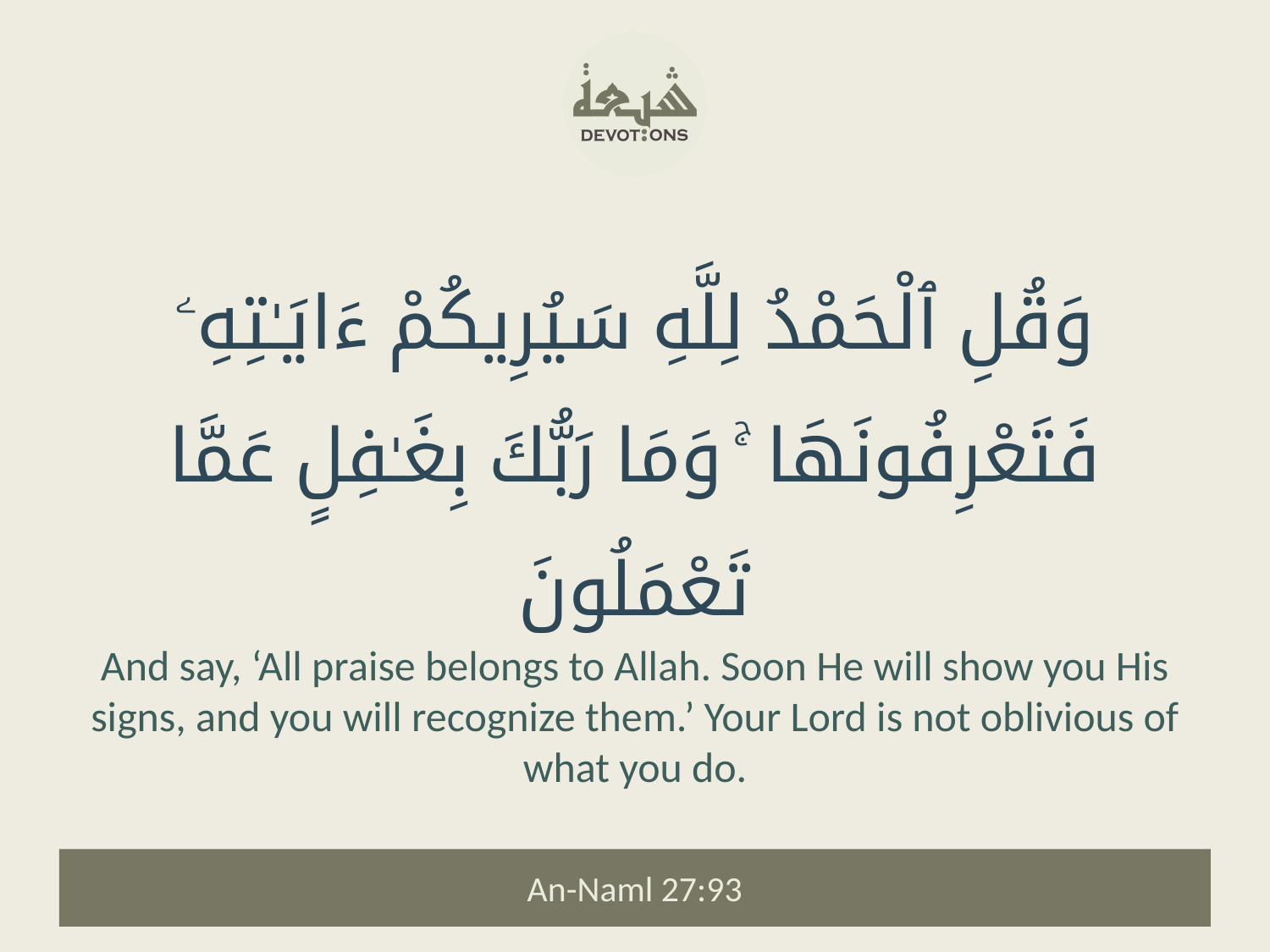

وَقُلِ ٱلْحَمْدُ لِلَّهِ سَيُرِيكُمْ ءَايَـٰتِهِۦ فَتَعْرِفُونَهَا ۚ وَمَا رَبُّكَ بِغَـٰفِلٍ عَمَّا تَعْمَلُونَ
And say, ‘All praise belongs to Allah. Soon He will show you His signs, and you will recognize them.’ Your Lord is not oblivious of what you do.
An-Naml 27:93